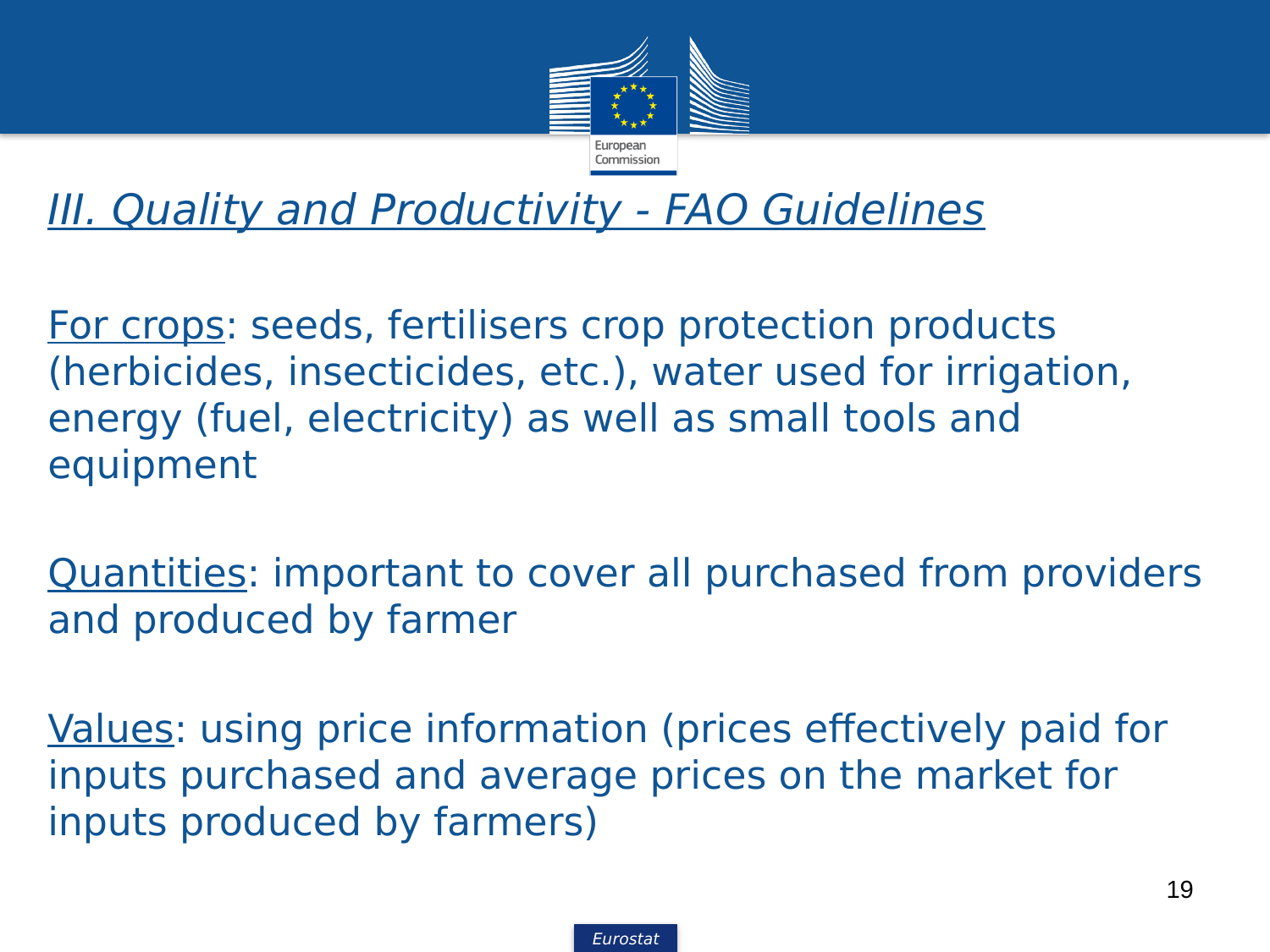

III. Quality and Productivity - FAO Guidelines

For crops: seeds, fertilisers crop protection products (herbicides, insecticides, etc.), water used for irrigation, energy (fuel, electricity) as well as small tools and equipment

Quantities: important to cover all purchased from providers and produced by farmer

Values: using price information (prices effectively paid for inputs purchased and average prices on the market for inputs produced by farmers)

19